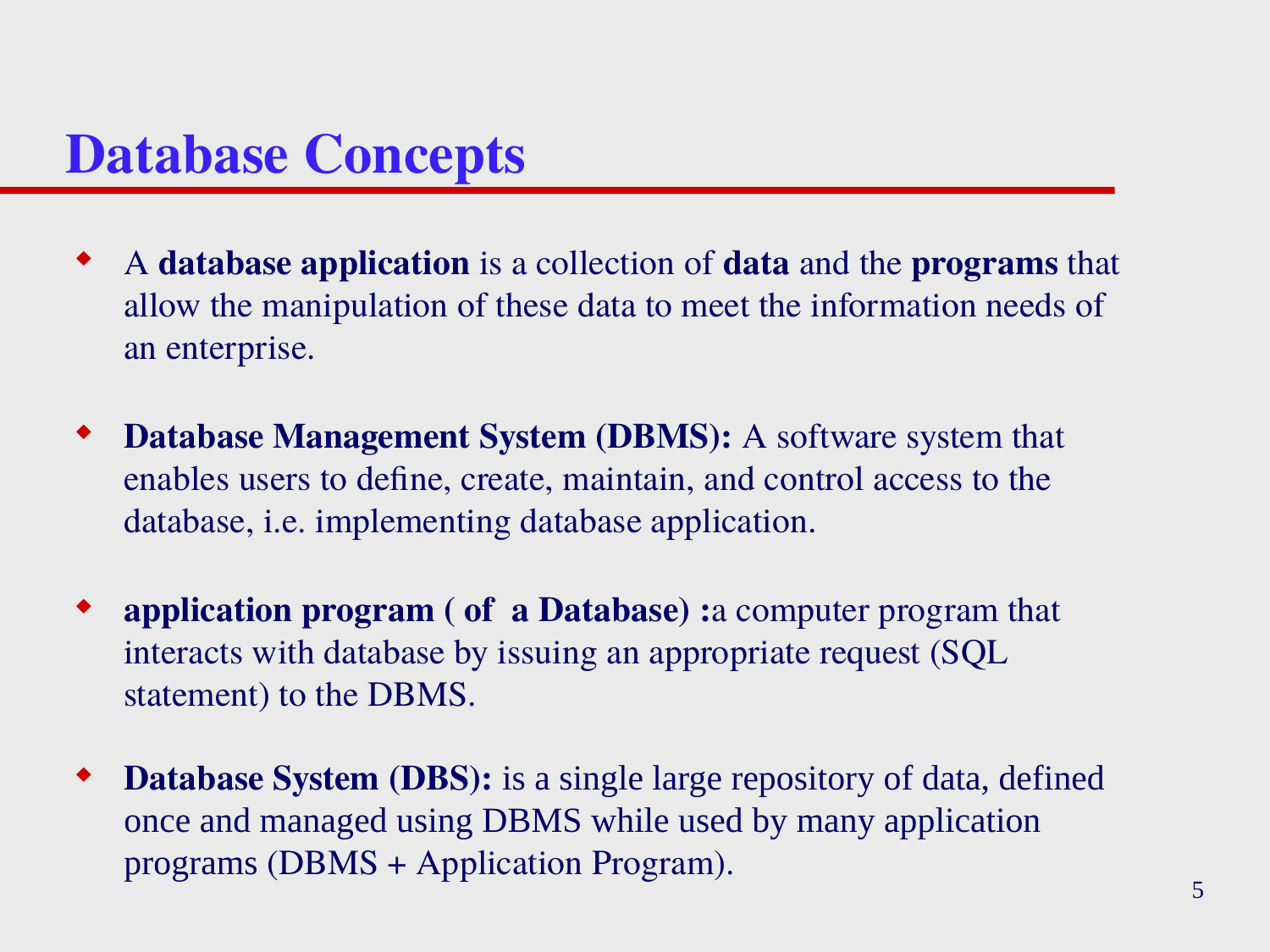

# Database Concepts
A database application is a collection of data and the programs that allow the manipulation of these data to meet the information needs of an enterprise.

Database Management System (DBMS): A software system that enables users to define, create, maintain, and control access to the database, i.e. implementing database application.

application program ( of  a Database) :a computer program that interacts with database by issuing an appropriate request (SQL statement) to the DBMS.

Database System (DBS): is a single large repository of data, defined once and managed using DBMS while used by many application programs (DBMS + Application Program).

5